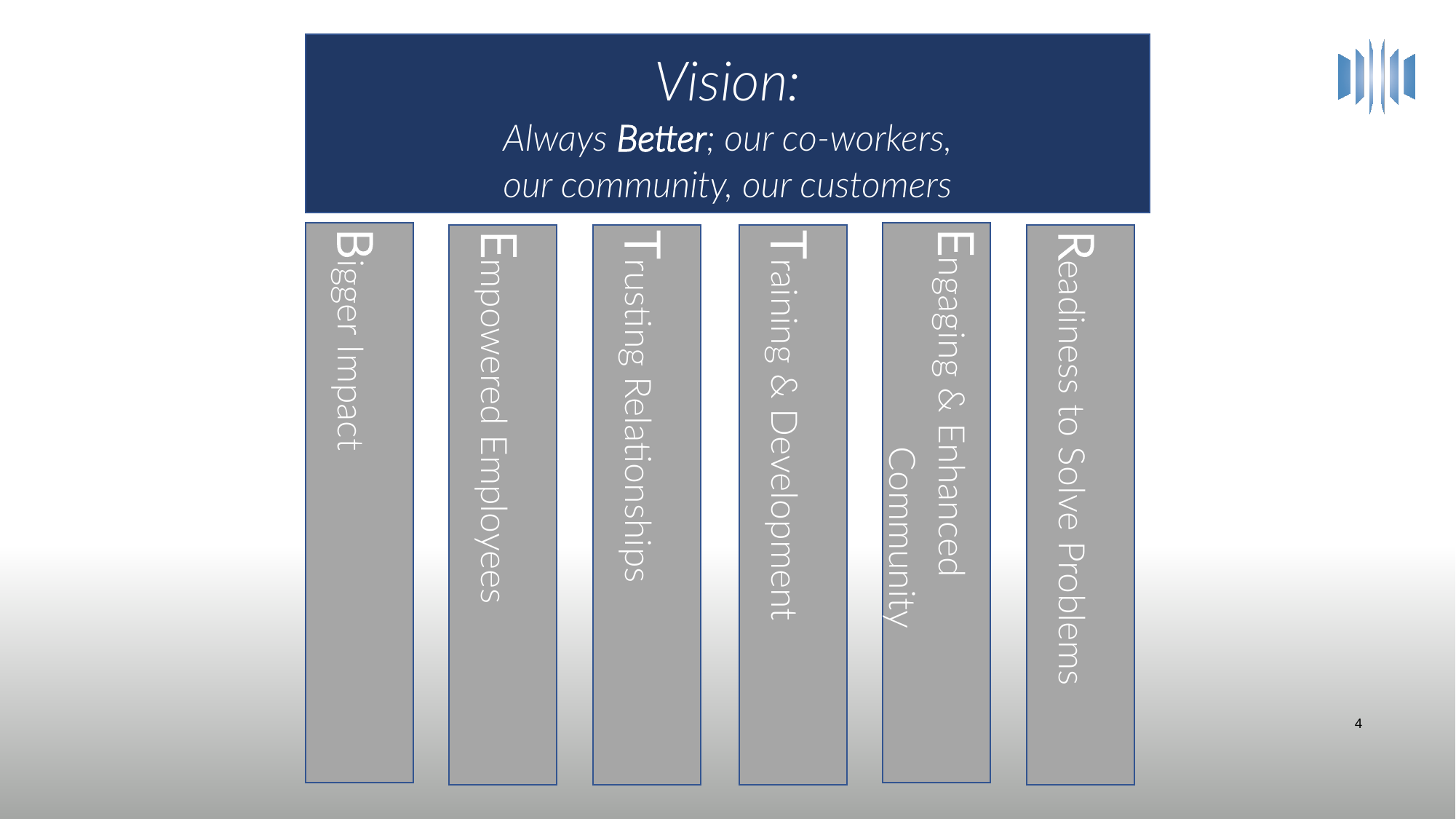

Vision:
Always Better; our co-workers,
our community, our customers
Bigger Impact
Engaging & Enhanced     				Community
Empowered Employees
Trusting Relationships
Training & Development
Readiness to Solve Problems